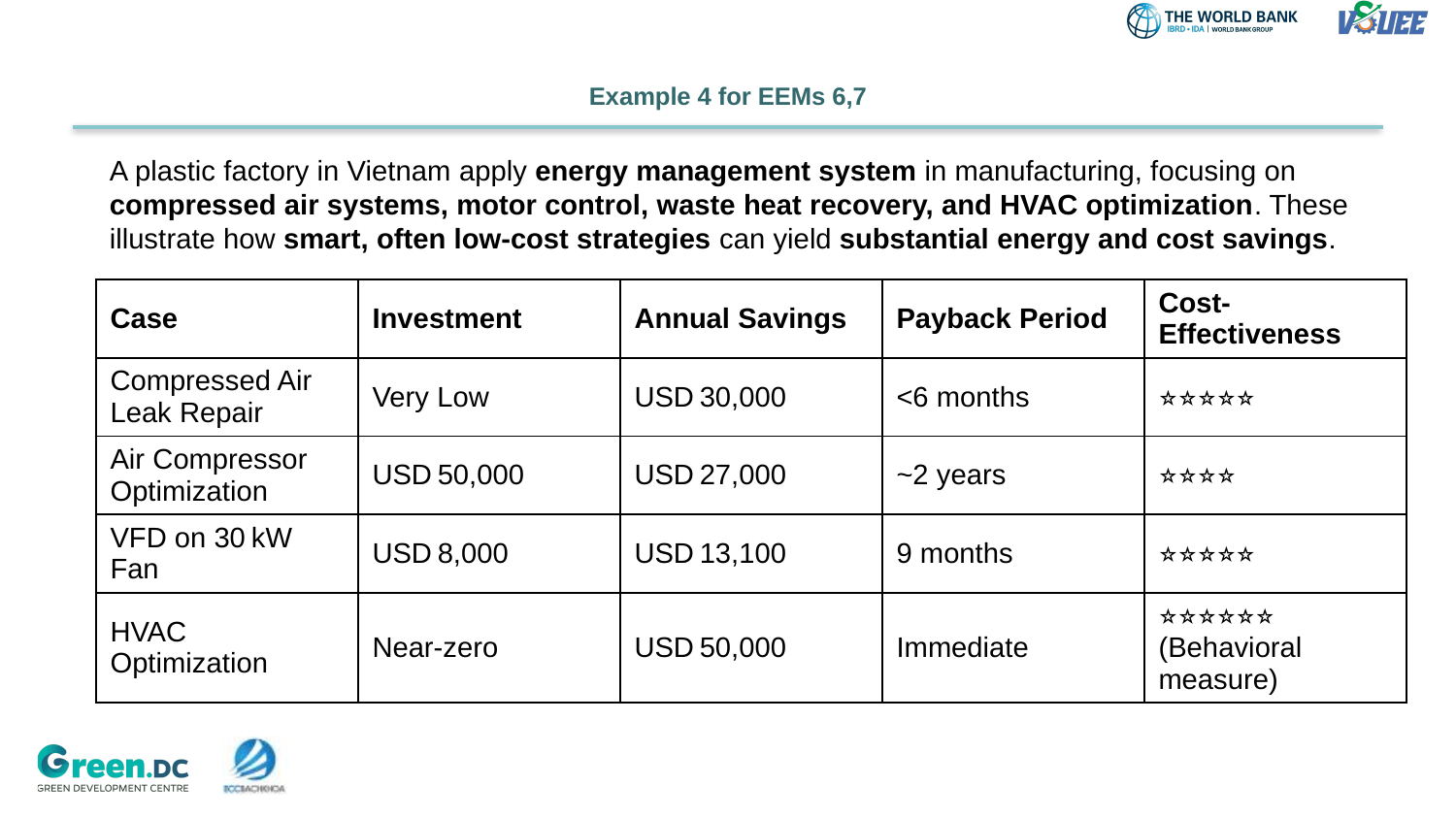

# Example 4 for EEMs 6,7
A plastic factory in Vietnam apply energy management system in manufacturing, focusing on compressed air systems, motor control, waste heat recovery, and HVAC optimization. These illustrate how smart, often low-cost strategies can yield substantial energy and cost savings.
| Case | Investment | Annual Savings | Payback Period | Cost-Effectiveness |
| --- | --- | --- | --- | --- |
| Compressed Air Leak Repair | Very Low | USD 30,000 | <6 months | ⭐⭐⭐⭐⭐ |
| Air Compressor Optimization | USD 50,000 | USD 27,000 | ~2 years | ⭐⭐⭐⭐ |
| VFD on 30 kW Fan | USD 8,000 | USD 13,100 | 9 months | ⭐⭐⭐⭐⭐ |
| HVAC Optimization | Near-zero | USD 50,000 | Immediate | ⭐⭐⭐⭐⭐⭐ (Behavioral measure) |